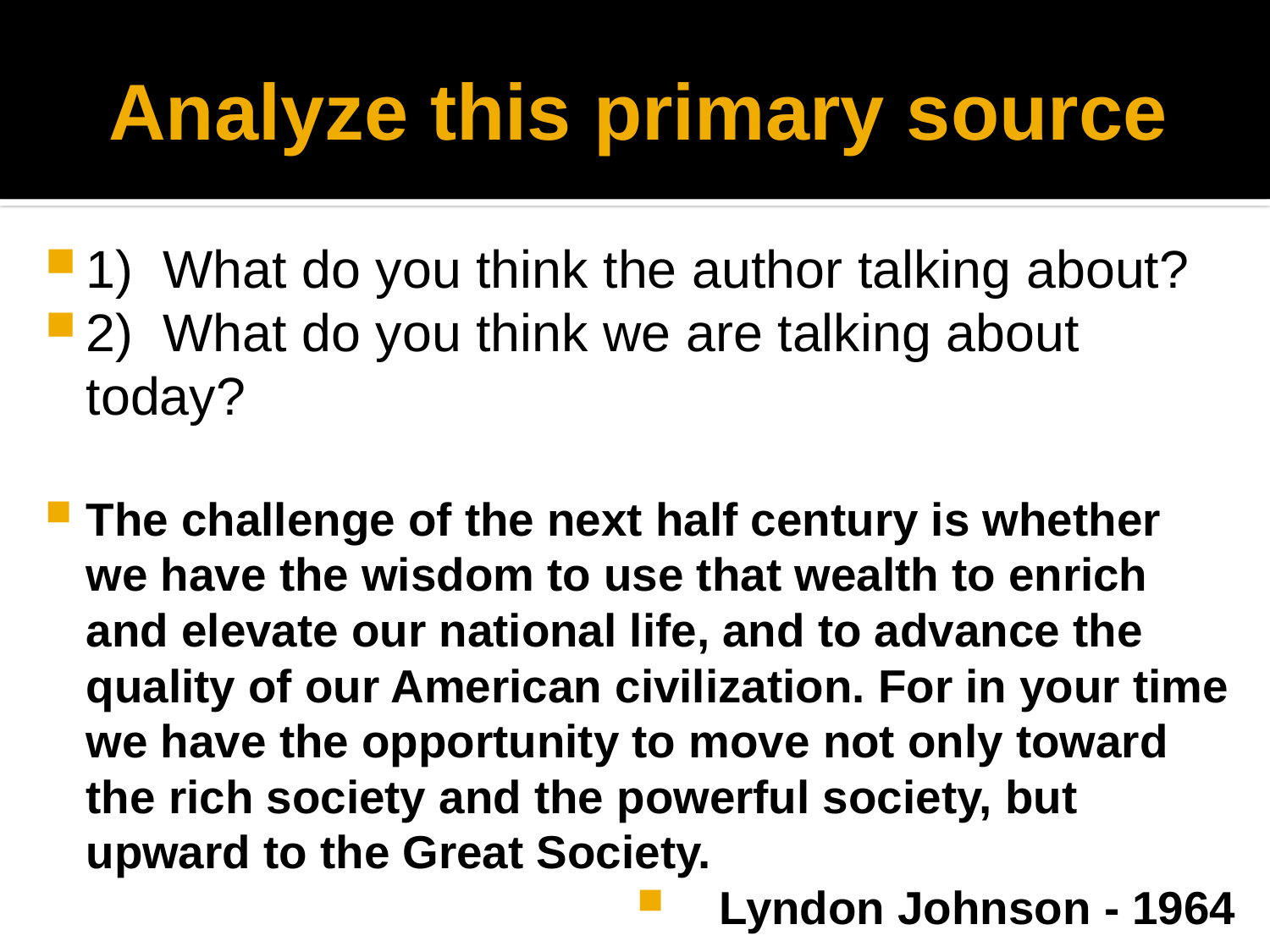

# Analyze this primary source
1)  What do you think the author talking about?
2)  What do you think we are talking about today?

The challenge of the next half century is whether we have the wisdom to use that wealth to enrich and elevate our national life, and to advance the quality of our American civilization. For in your time we have the opportunity to move not only toward the rich society and the powerful society, but upward to the Great Society.
Lyndon Johnson - 1964